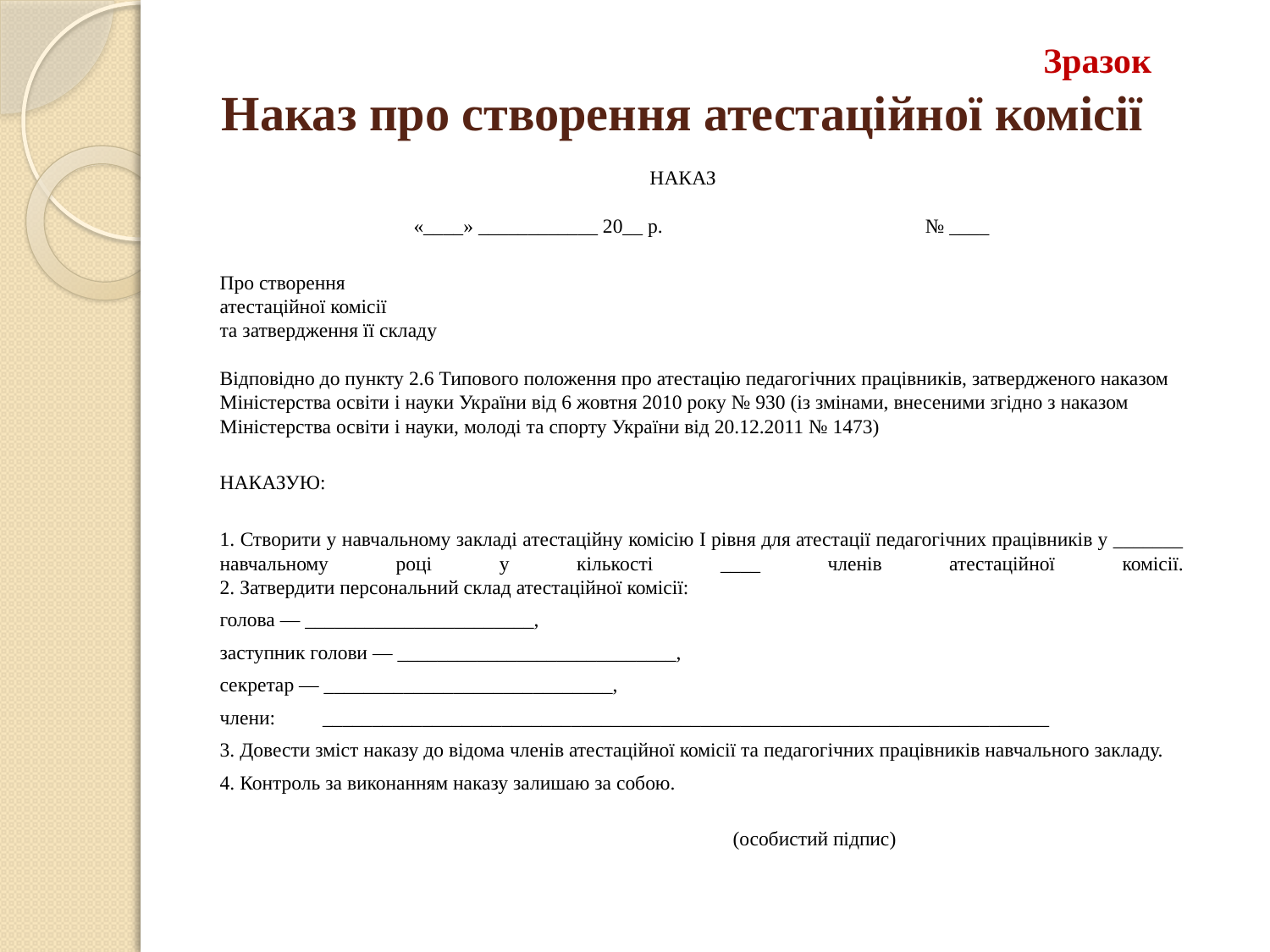

Зразок
# Наказ про створення атестаційної комісії
НАКАЗ
«____» ____________ 20__ р.		                                        № ____
    	Про створення
атестаційної комісії
та затвердження її складу
	Відповідно до пункту 2.6 Типового положення про атестацію педагогічних працівників, затвердженого наказом Міністерства освіти і науки України від 6 жовтня 2010 року № 930 (із змінами, внесеними згідно з наказом Міністерства освіти і науки, молоді та спорту України від 20.12.2011 № 1473)
НАКАЗУЮ:
1. Створити у навчальному закладі атестаційну комісію І рівня для атестації педагогічних працівників у _______ навчальному році у кількості ____ членів атестаційної комісії.
2. Затвердити персональний склад атестаційної комісії:
	голова — _______________________,
	заступник голови — ____________________________,
	секретар — _____________________________,
	члени:	_________________________________________________________________________
	3. Довести зміст наказу до відома членів атестаційної комісії та педагогічних працівників навчального закладу.
	4. Контроль за виконанням наказу залишаю за собою.
	                                                                                                     (особистий підпис)